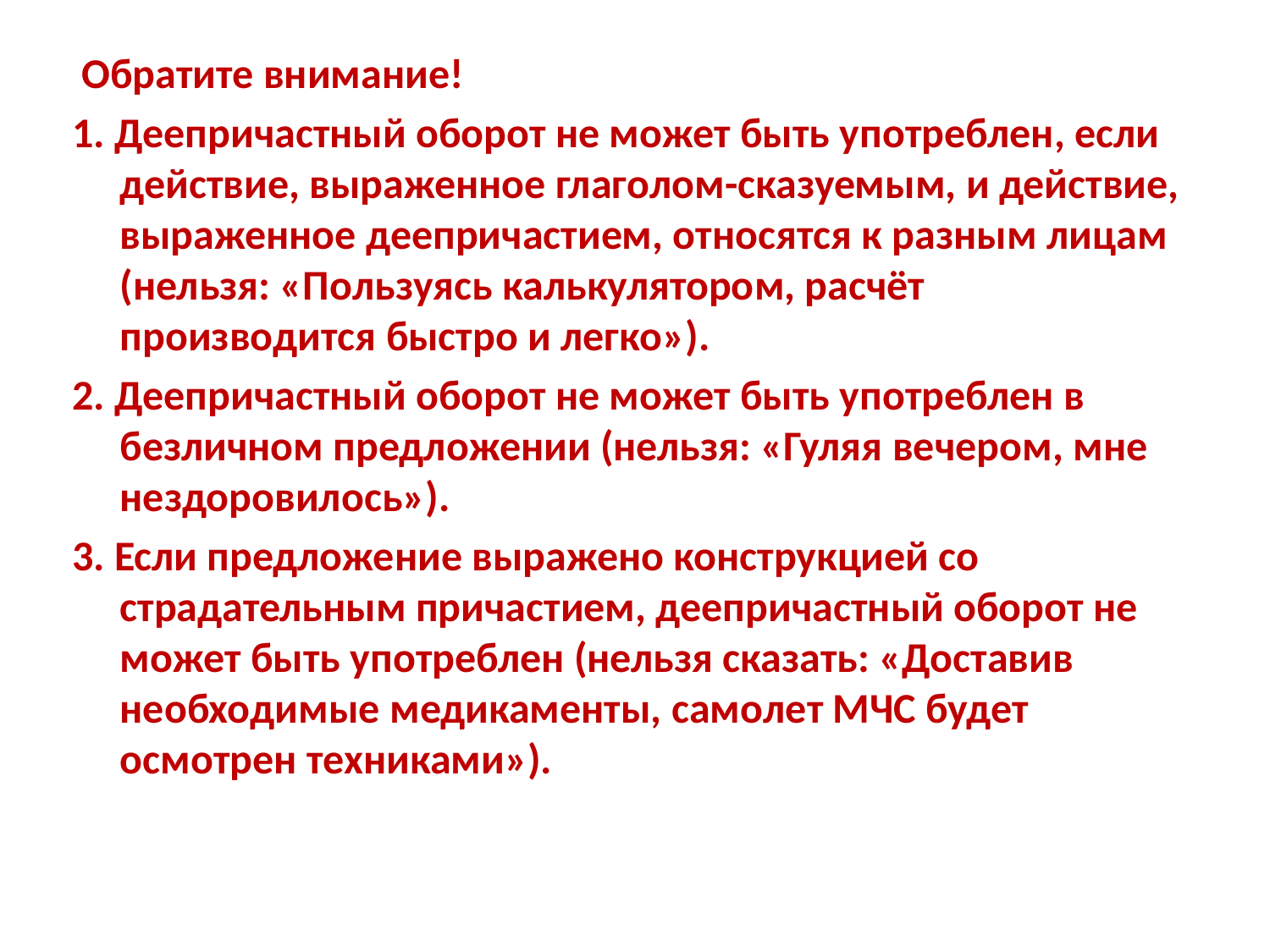

Обратите внимание!
1. Деепричастный оборот не может быть употреблен, если действие, выраженное глаголом-сказуемым, и действие, выраженное деепричастием, относятся к разным лицам (нельзя: «Пользуясь калькулятором, расчёт производится быстро и легко»).
2. Деепричастный оборот не может быть употреблен в безличном предложении (нельзя: «Гуляя вечером, мне нездоровилось»).
3. Если предложение выражено конструкцией со страдательным причастием, деепричастный оборот не может быть употреблен (нельзя сказать: «Доставив необходимые медикаменты, самолет МЧС будет осмотрен техниками»).